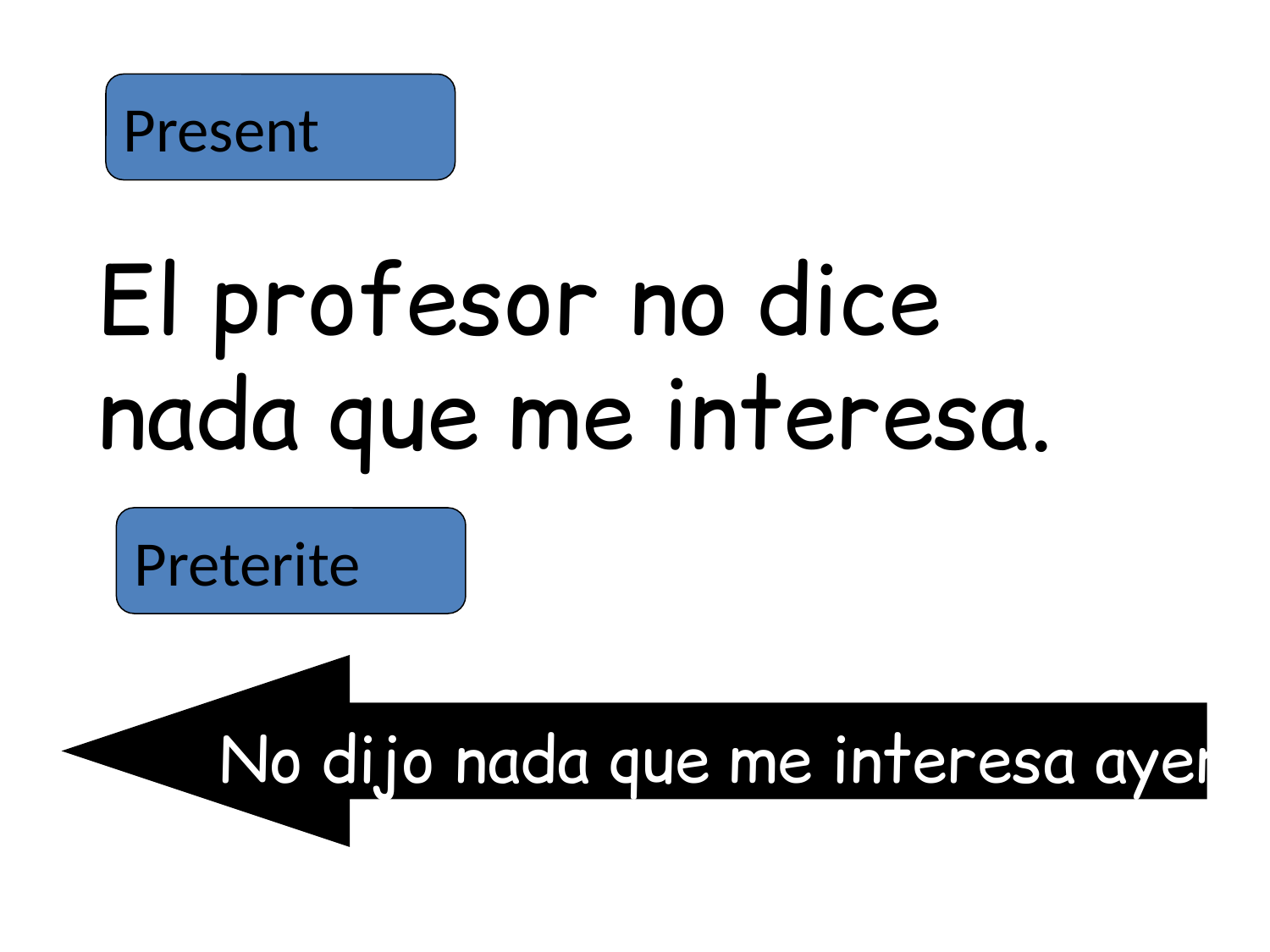

Present
El profesor no dice nada que me interesa.
Preterite
No dijo nada que me interesa ayer.